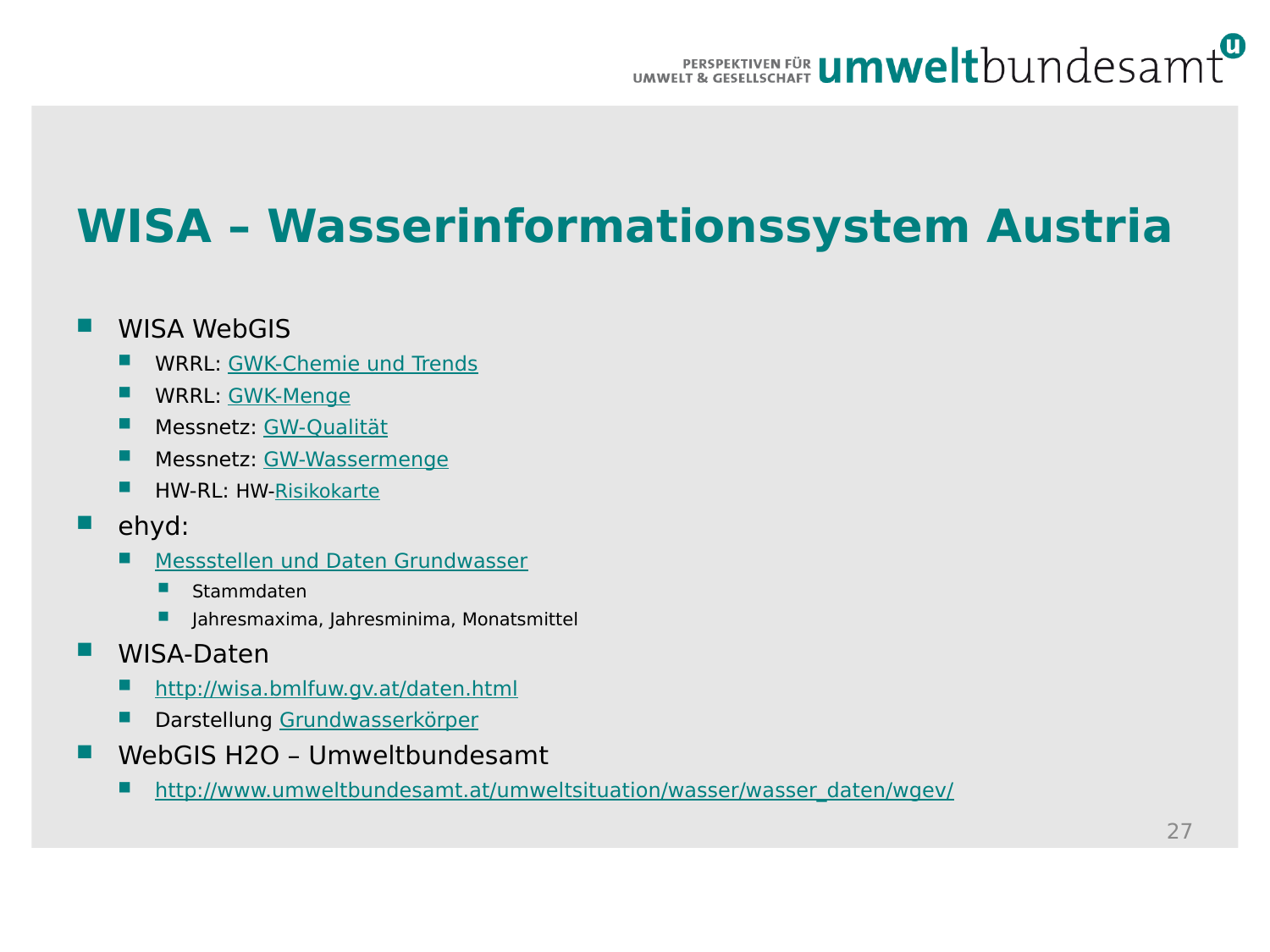

# WISA – Wasserinformationssystem Austria
WISA WebGIS
WRRL: GWK-Chemie und Trends
WRRL: GWK-Menge
Messnetz: GW-Qualität
Messnetz: GW-Wassermenge
HW-RL: HW-Risikokarte
ehyd:
Messstellen und Daten Grundwasser
Stammdaten
Jahresmaxima, Jahresminima, Monatsmittel
WISA-Daten
http://wisa.bmlfuw.gv.at/daten.html
Darstellung Grundwasserkörper
WebGIS H2O – Umweltbundesamt
http://www.umweltbundesamt.at/umweltsituation/wasser/wasser_daten/wgev/
27